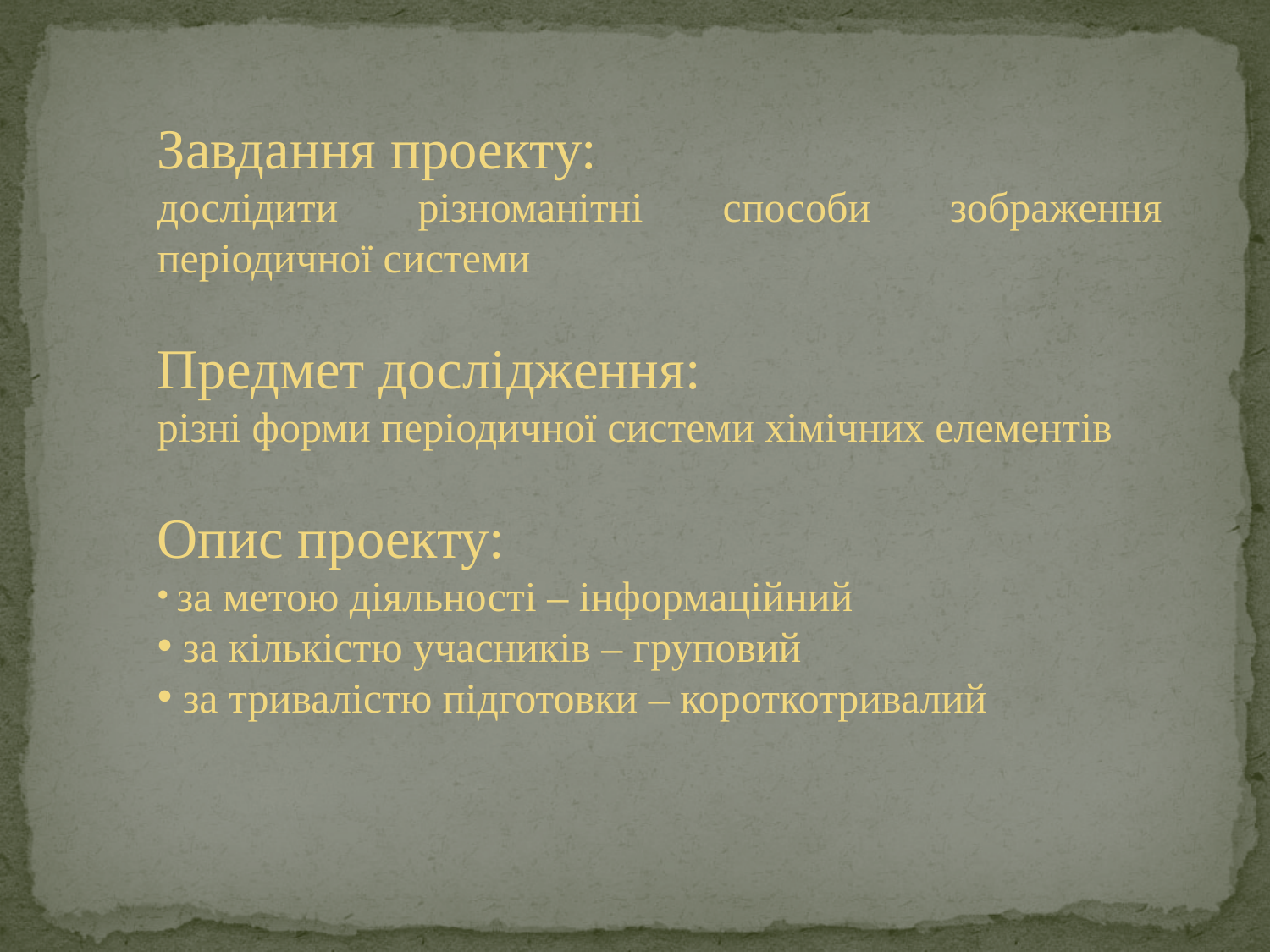

Завдання проекту:
дослідити різноманітні способи зображення періодичної системи

Предмет дослідження:
різні форми періодичної системи хімічних елементів

Опис проекту:
 за метою діяльності – інформаційний
 за кількістю учасників – груповий
 за тривалістю підготовки – короткотривалий